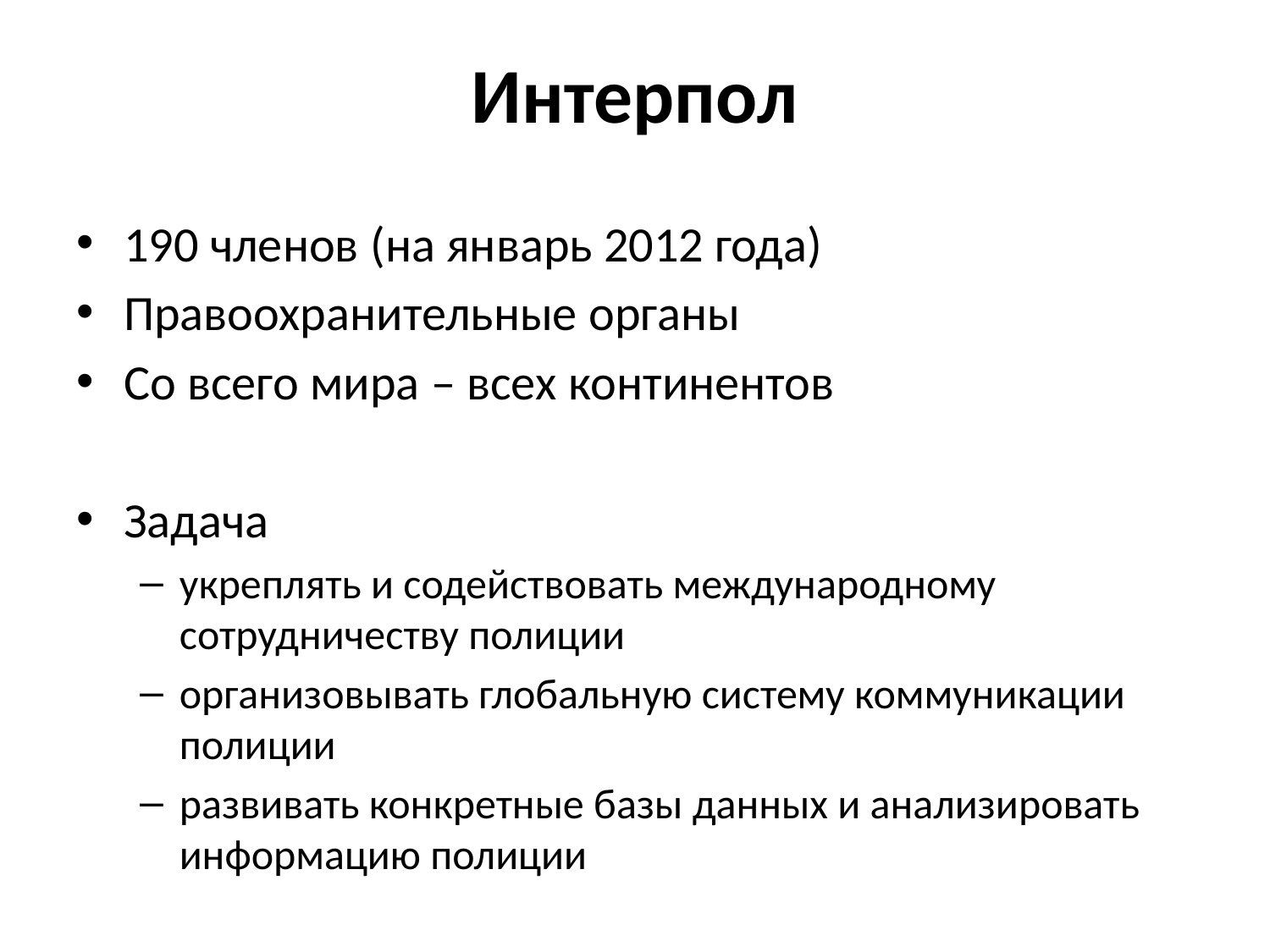

# Интерпол
190 членов (на январь 2012 года)
Правоохранительные органы
Со всего мира – всех континентов

Задача
укреплять и содействовать международному сотрудничеству полиции
организовывать глобальную систему коммуникации полиции
развивать конкретные базы данных и анализировать информацию полиции